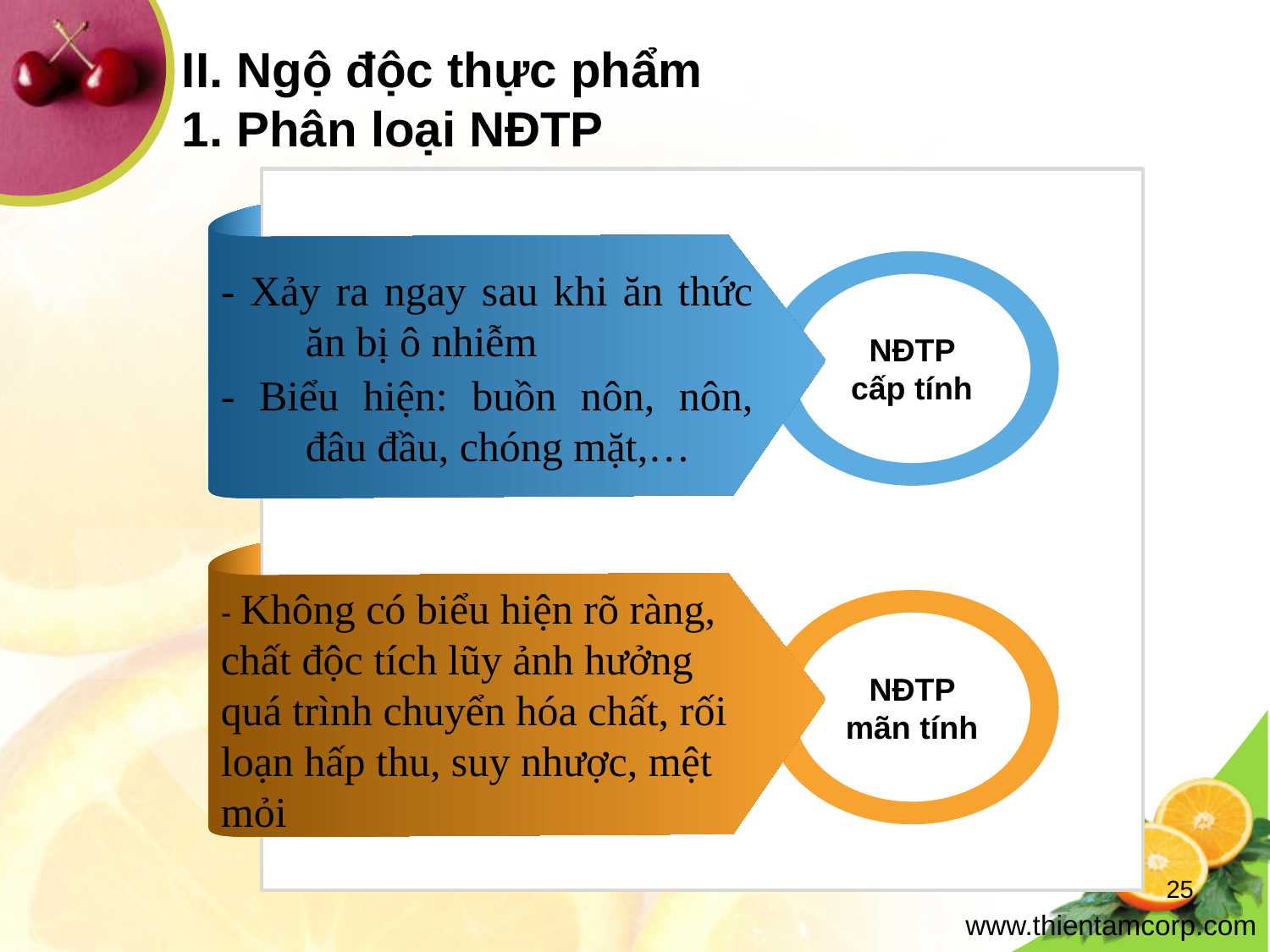

II. Ngộ độc thực phẩm
1. Phân loại NĐTP

NĐTP cấp tính

NĐTP mãn tính
- Xảy ra ngay sau khi ăn thức ăn bị ô nhiễm
- Biểu hiện: buồn nôn, nôn, đâu đầu, chóng mặt,…

- Không có biểu hiện rõ ràng, chất độc tích lũy ảnh hưởng quá trình chuyển hóa chất, rối loạn hấp thu, suy nhược, mệt mỏi

25